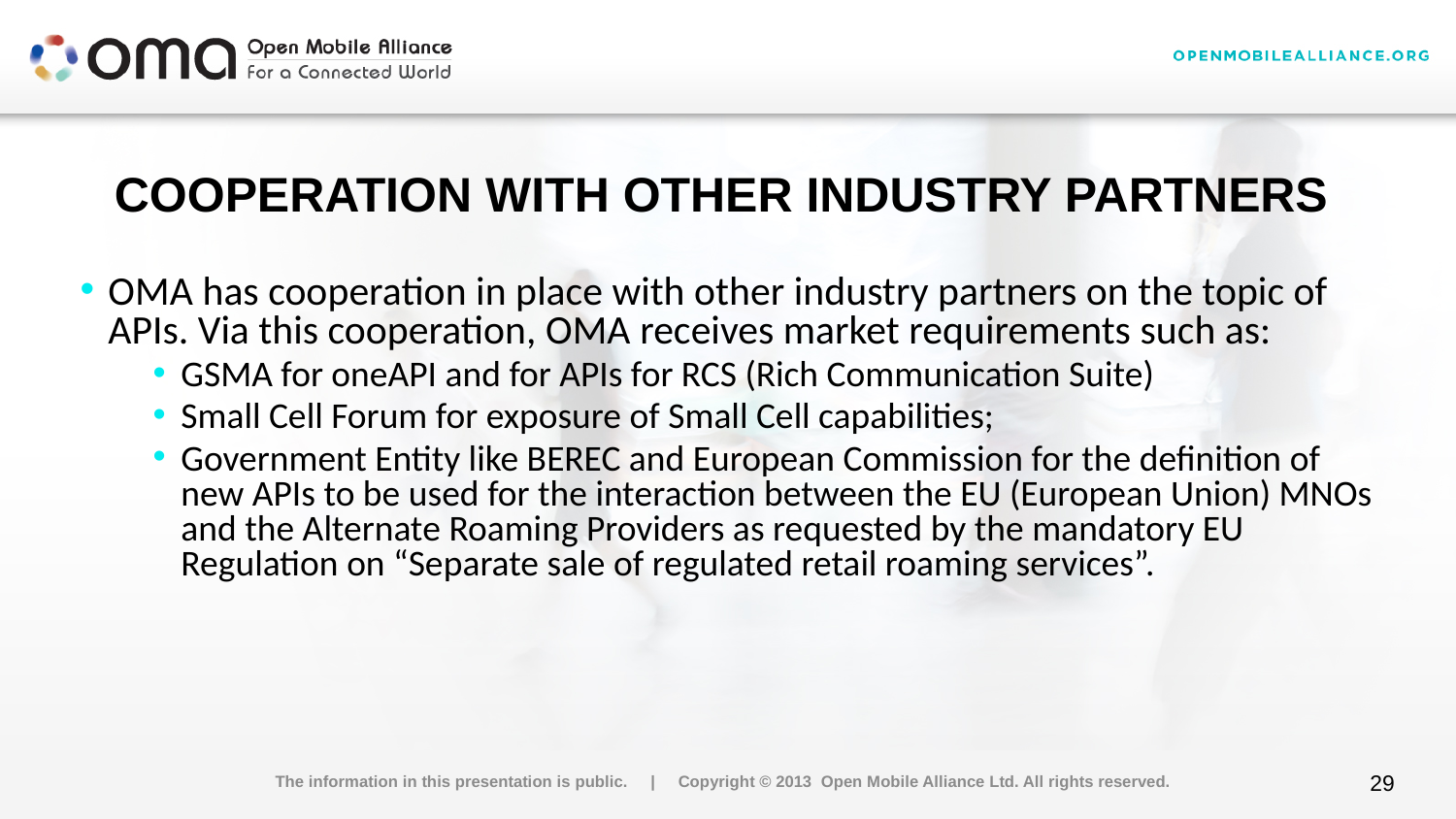

# cooperation with other industry partners
OMA has cooperation in place with other industry partners on the topic of APIs. Via this cooperation, OMA receives market requirements such as:
GSMA for oneAPI and for APIs for RCS (Rich Communication Suite)
Small Cell Forum for exposure of Small Cell capabilities;
Government Entity like BEREC and European Commission for the definition of new APIs to be used for the interaction between the EU (European Union) MNOs and the Alternate Roaming Providers as requested by the mandatory EU Regulation on “Separate sale of regulated retail roaming services”.

The information in this presentation is public.     |     Copyright © 2013  Open Mobile Alliance Ltd. All rights reserved.